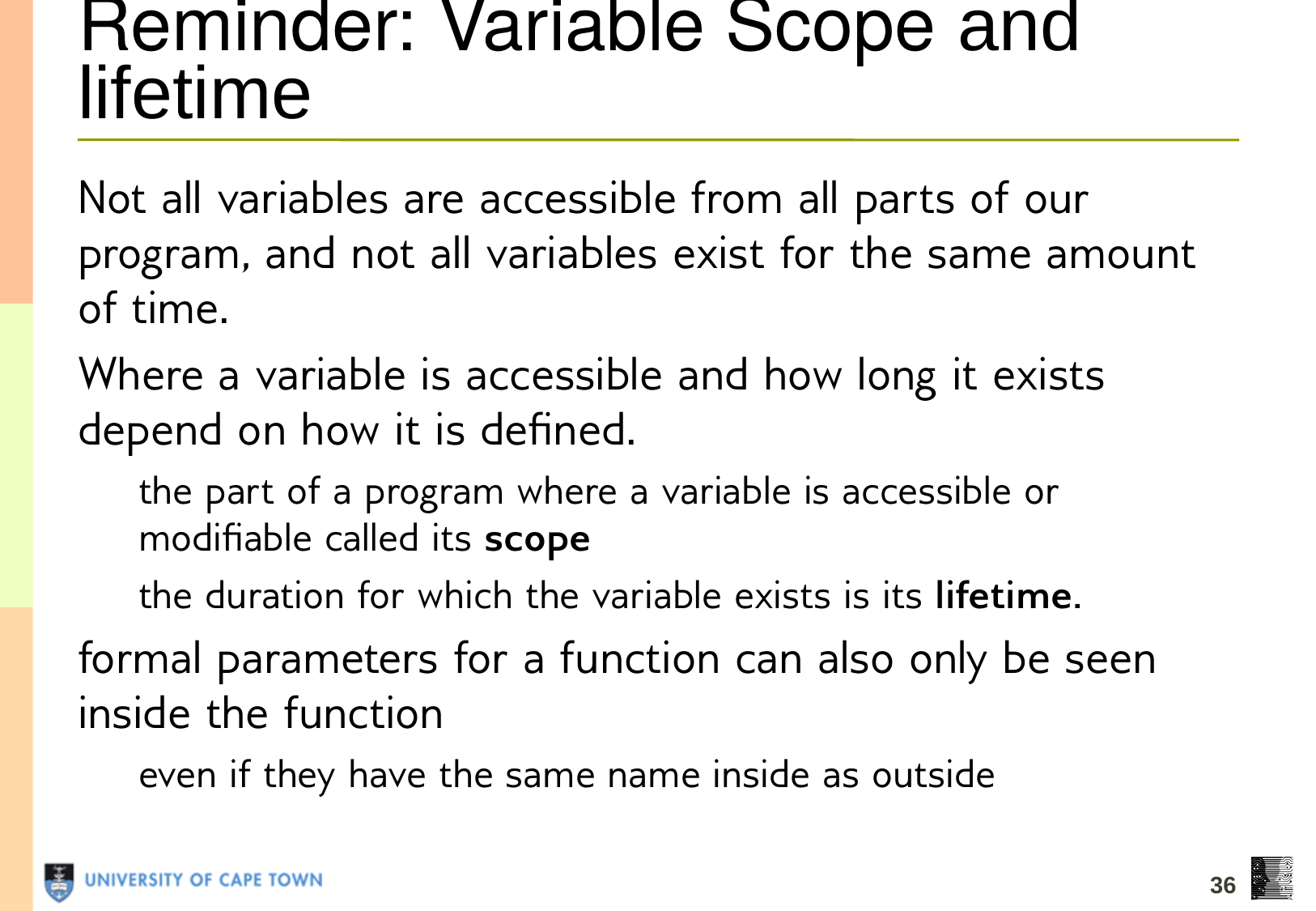

# Reminder: Variable Scope and lifetime
Not all variables are accessible from all parts of our program, and not all variables exist for the same amount of time.
Where a variable is accessible and how long it exists depend on how it is defined.
the part of a program where a variable is accessible or modifiable called its scope
the duration for which the variable exists is its lifetime.
formal parameters for a function can also only be seen inside the function
even if they have the same name inside as outside
36